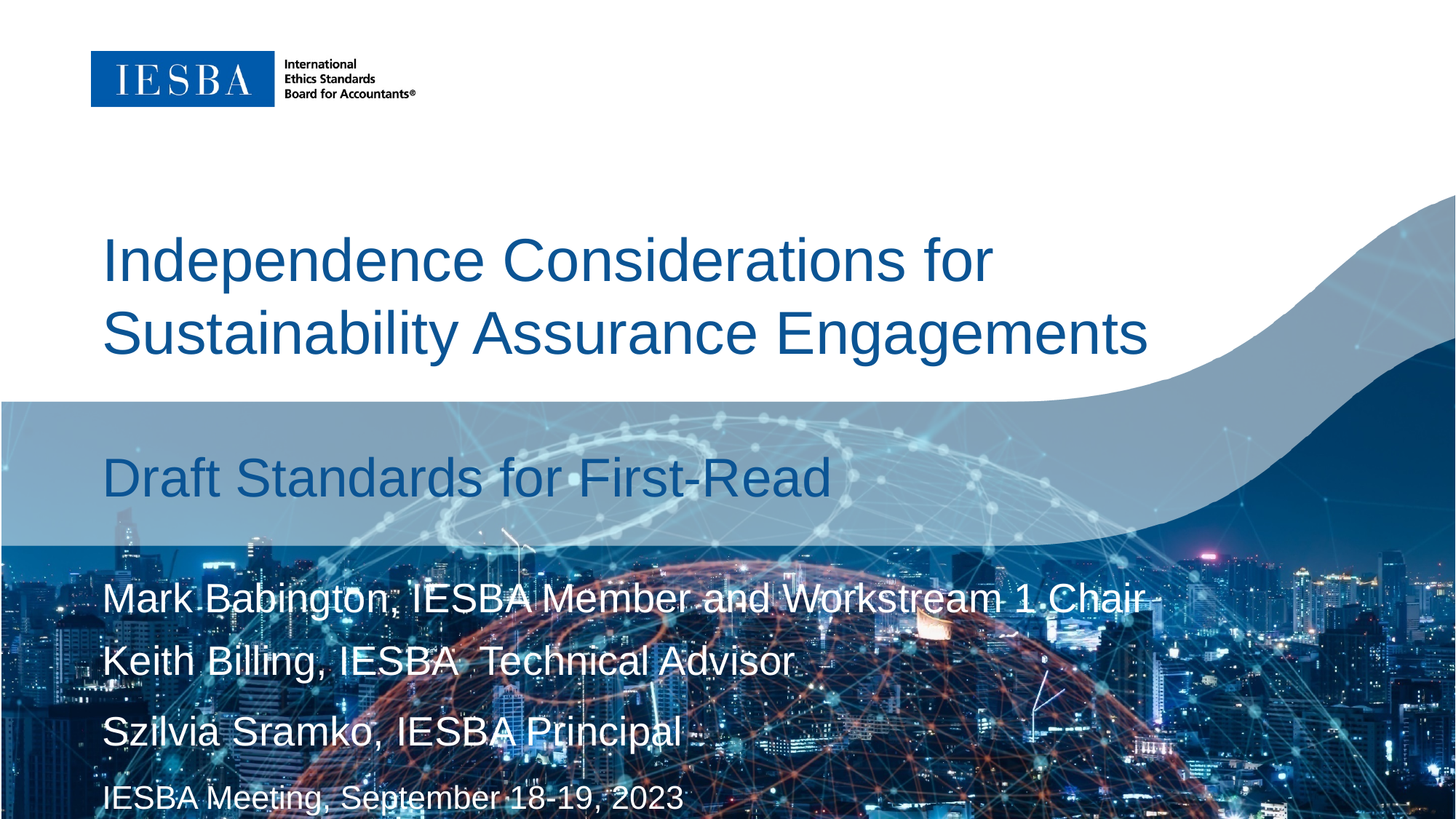

Independence Considerations for Sustainability Assurance Engagements
Draft Standards for First-Read
Mark Babington, IESBA Member and Workstream 1 Chair
Keith Billing, IESBA  Technical Advisor
Szilvia Sramko, IESBA Principal
IESBA Meeting, September 18-19, 2023